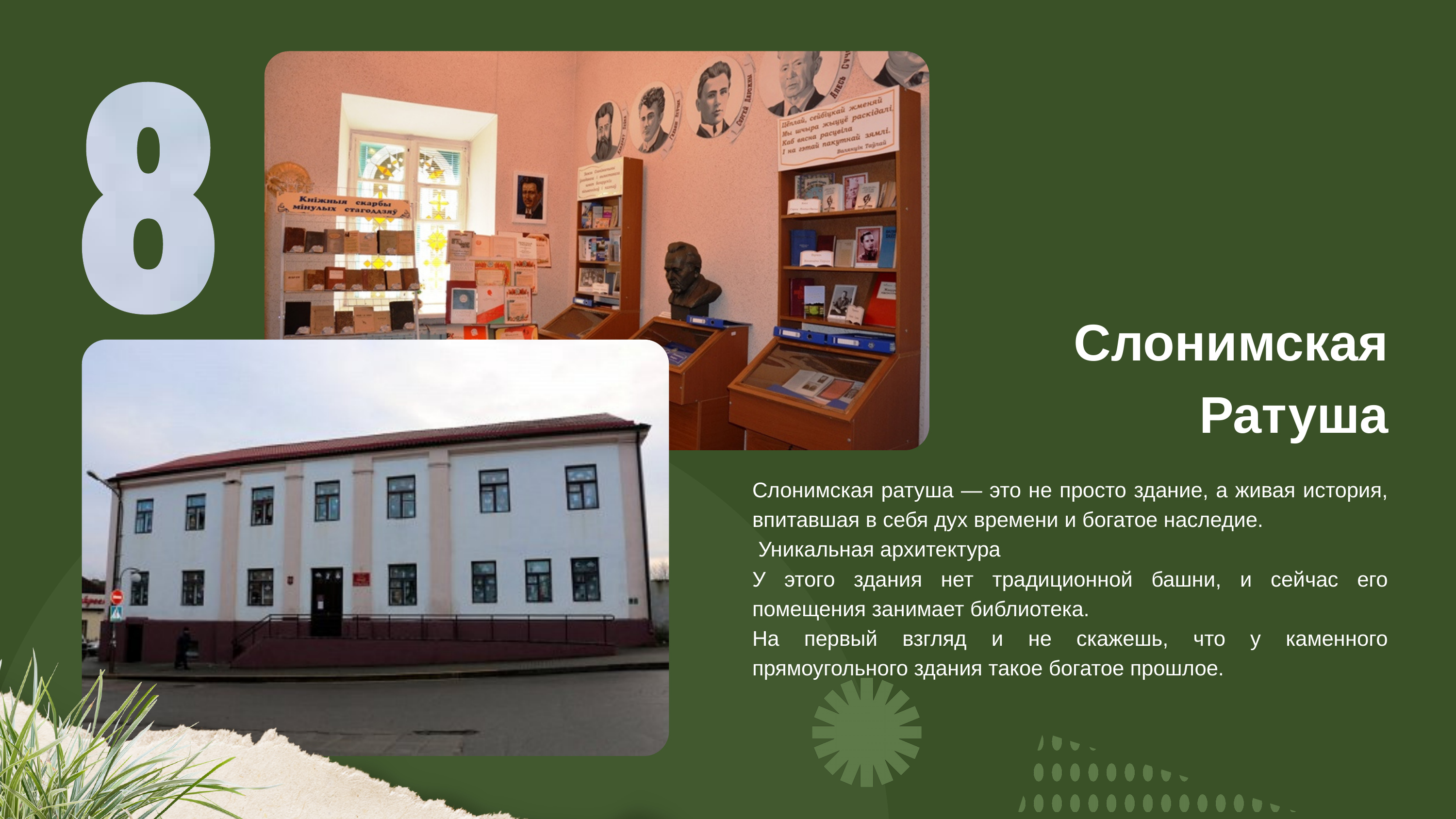

Слонимская Ратуша

Слонимская ратуша — это не просто здание, а живая история, впитавшая в себя дух времени и богатое наследие.
 Уникальная архитектура
У этого здания нет традиционной башни, и сейчас его помещения занимает библиотека.
На первый взгляд и не скажешь, что у каменного прямоугольного здания такое богатое прошлое.